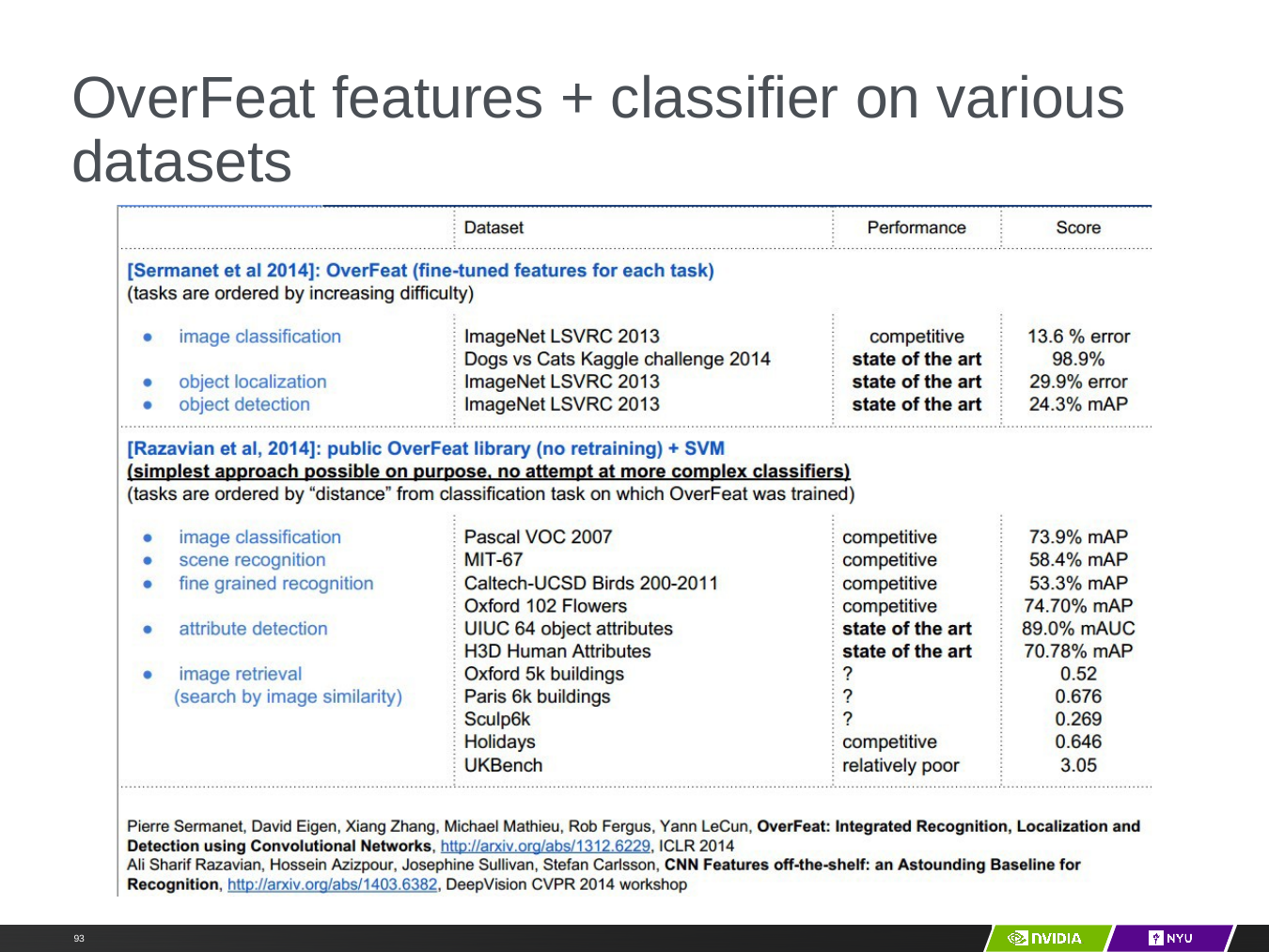

# OverFeat features + classifier on various datasets
Y LeCun